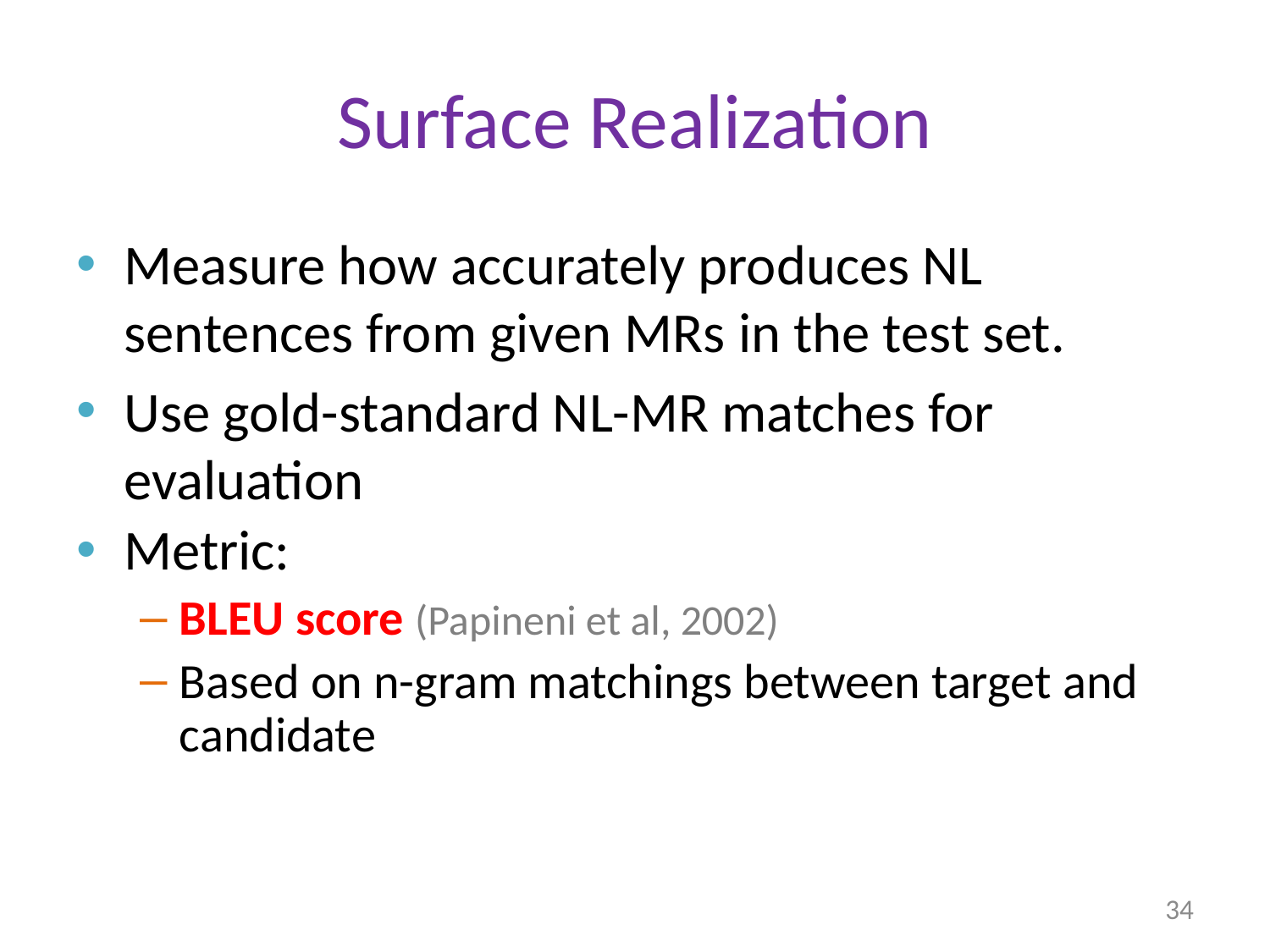

# Surface Realization
Measure how accurately produces NL sentences from given MRs in the test set.
Use gold-standard NL-MR matches for evaluation
Metric:
BLEU score (Papineni et al, 2002)
Based on n-gram matchings between target and candidate
34